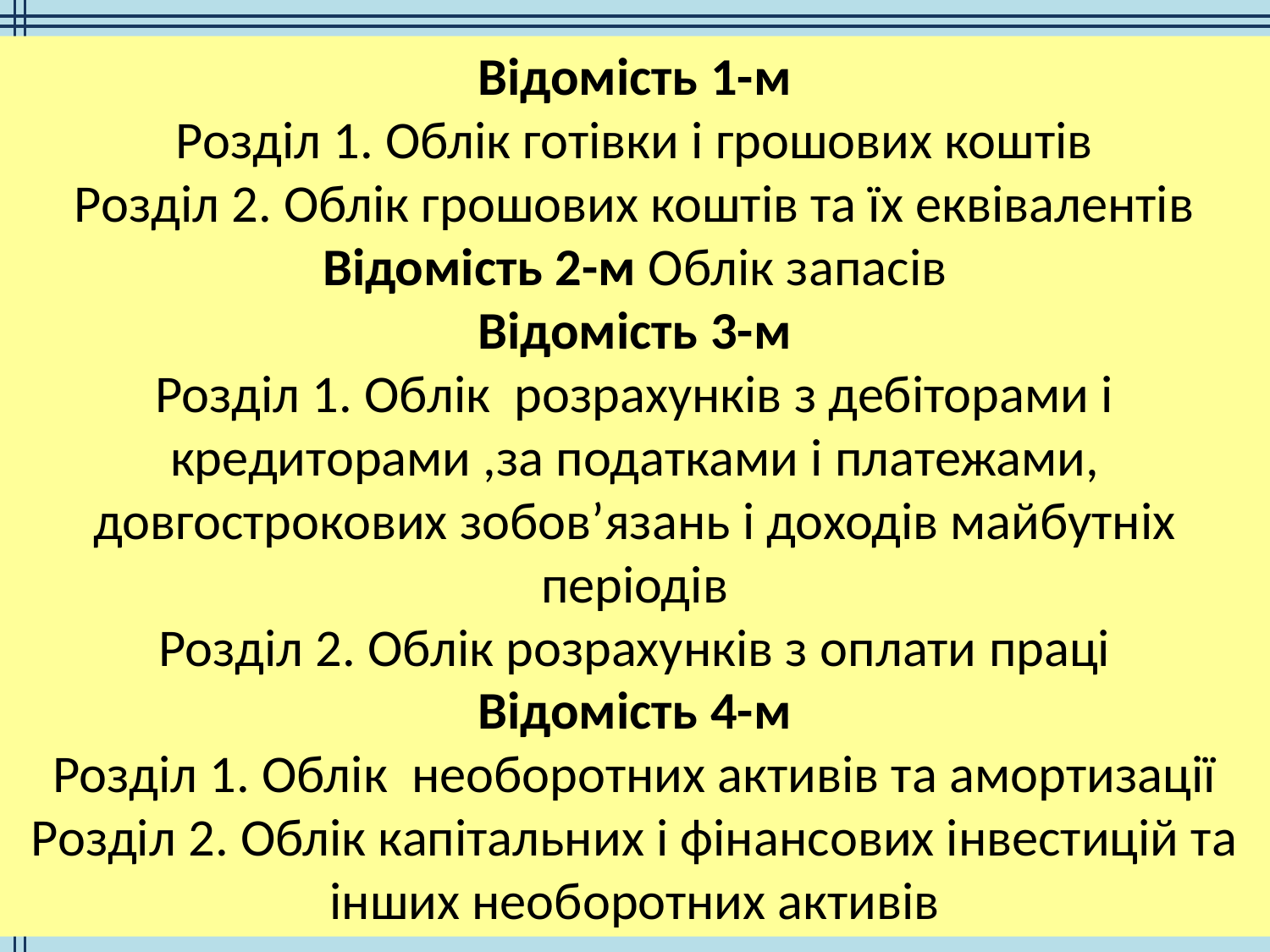

Відомість 1-м
Розділ 1. Облік готівки і грошових коштів
Розділ 2. Облік грошових коштів та їх еквівалентів
Відомість 2-м Облік запасів
Відомість 3-м
Розділ 1. Облік  розрахунків з дебіторами і кредиторами ,за податками і платежами, довгострокових зобов’язань і доходів майбутніх періодів
Розділ 2. Облік розрахунків з оплати праці
Відомість 4-м
Розділ 1. Облік  необоротних активів та амортизації
Розділ 2. Облік капітальних і фінансових інвестицій та інших необоротних активів